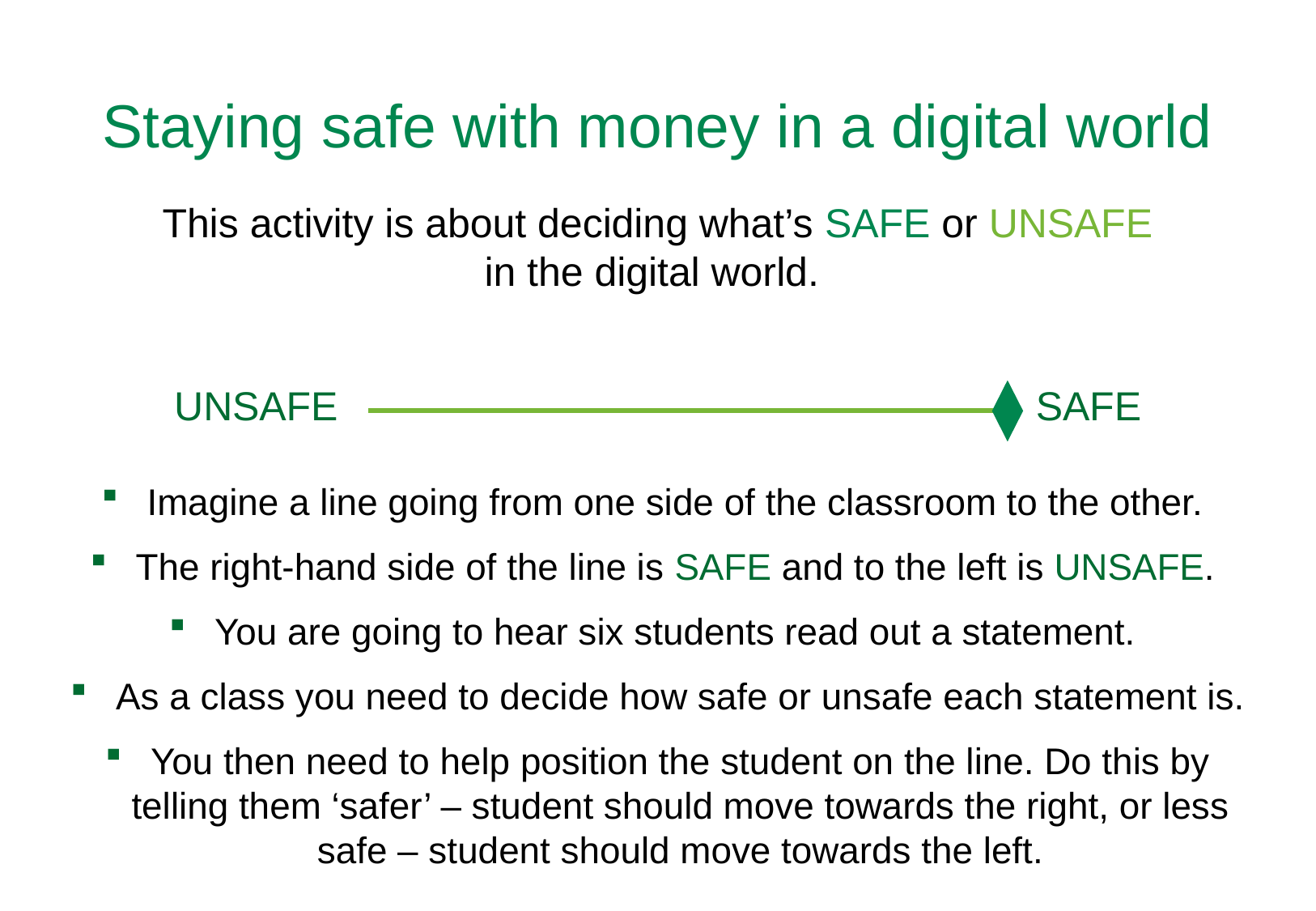

# Staying safe with money in a digital world
This activity is about deciding what’s SAFE or UNSAFE in the digital world.
UNSAFE
SAFE

Imagine a line going from one side of the classroom to the other.
The right-hand side of the line is SAFE and to the left is UNSAFE.
You are going to hear six students read out a statement.
As a class you need to decide how safe or unsafe each statement is.
You then need to help position the student on the line. Do this by telling them ‘safer’ – student should move towards the right, or less safe – student should move towards the left.